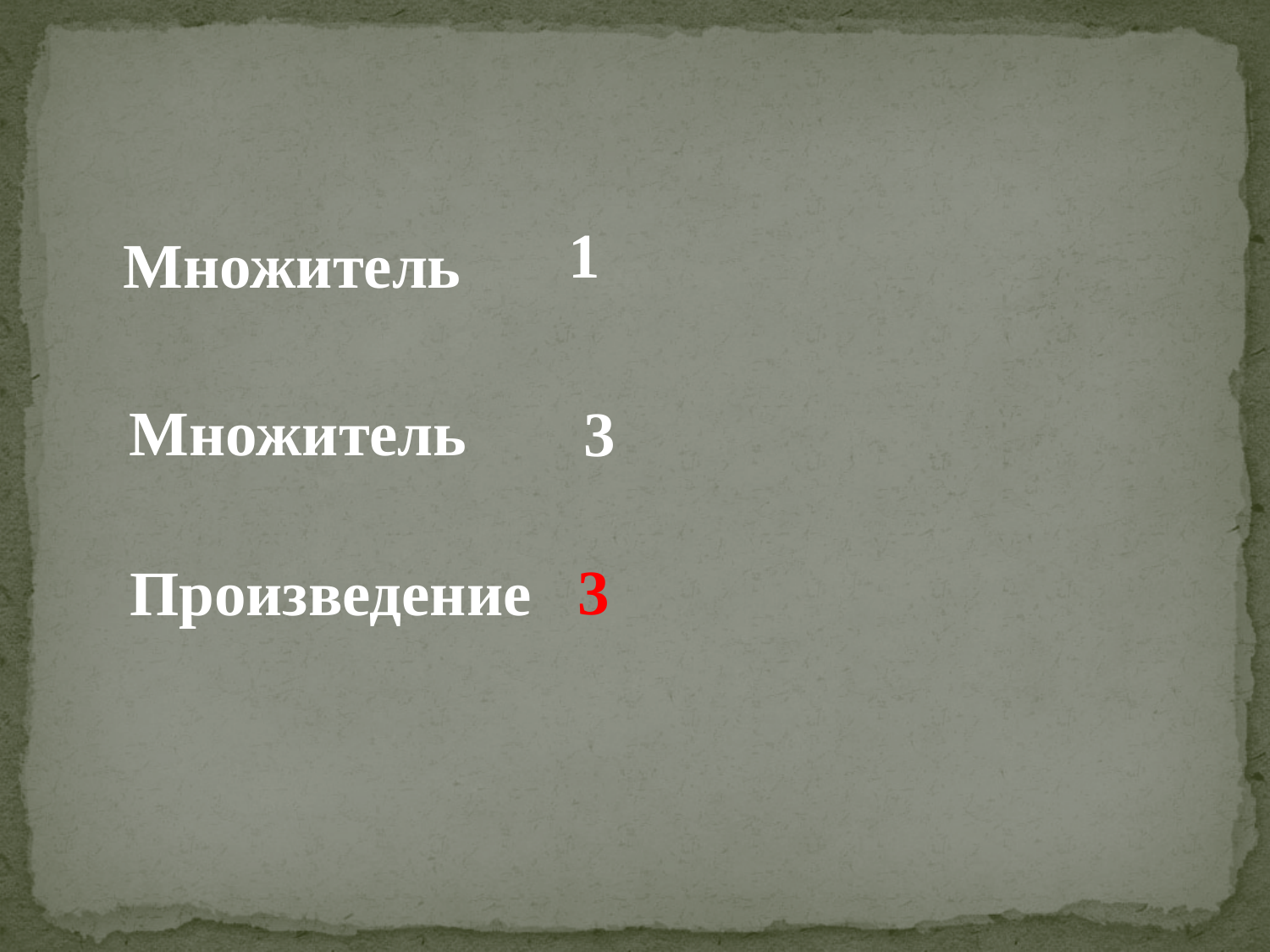

#
1
Множитель
Множитель
 3
3
Произведение